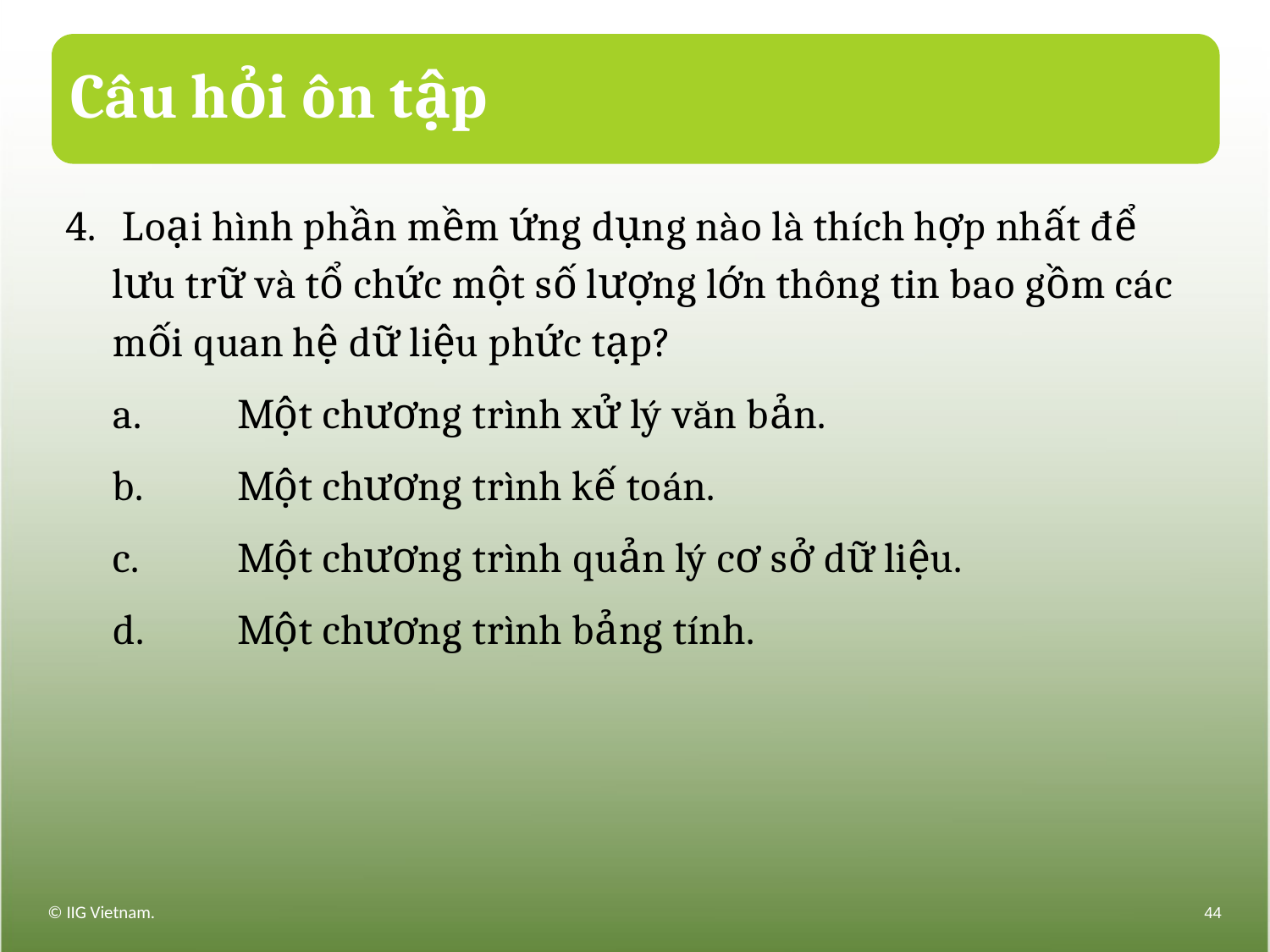

# Câu hỏi ôn tập
4.	 Loại hình phần mềm ứng dụng nào là thích hợp nhất để lưu trữ và tổ chức một số lượng lớn thông tin bao gồm các mối quan hệ dữ liệu phức tạp?
	a. 	Một chương trình xử lý văn bản.
	b. 	Một chương trình kế toán.
	c. 	Một chương trình quản lý cơ sở dữ liệu.
	d. 	Một chương trình bảng tính.
© IIG Vietnam.
44